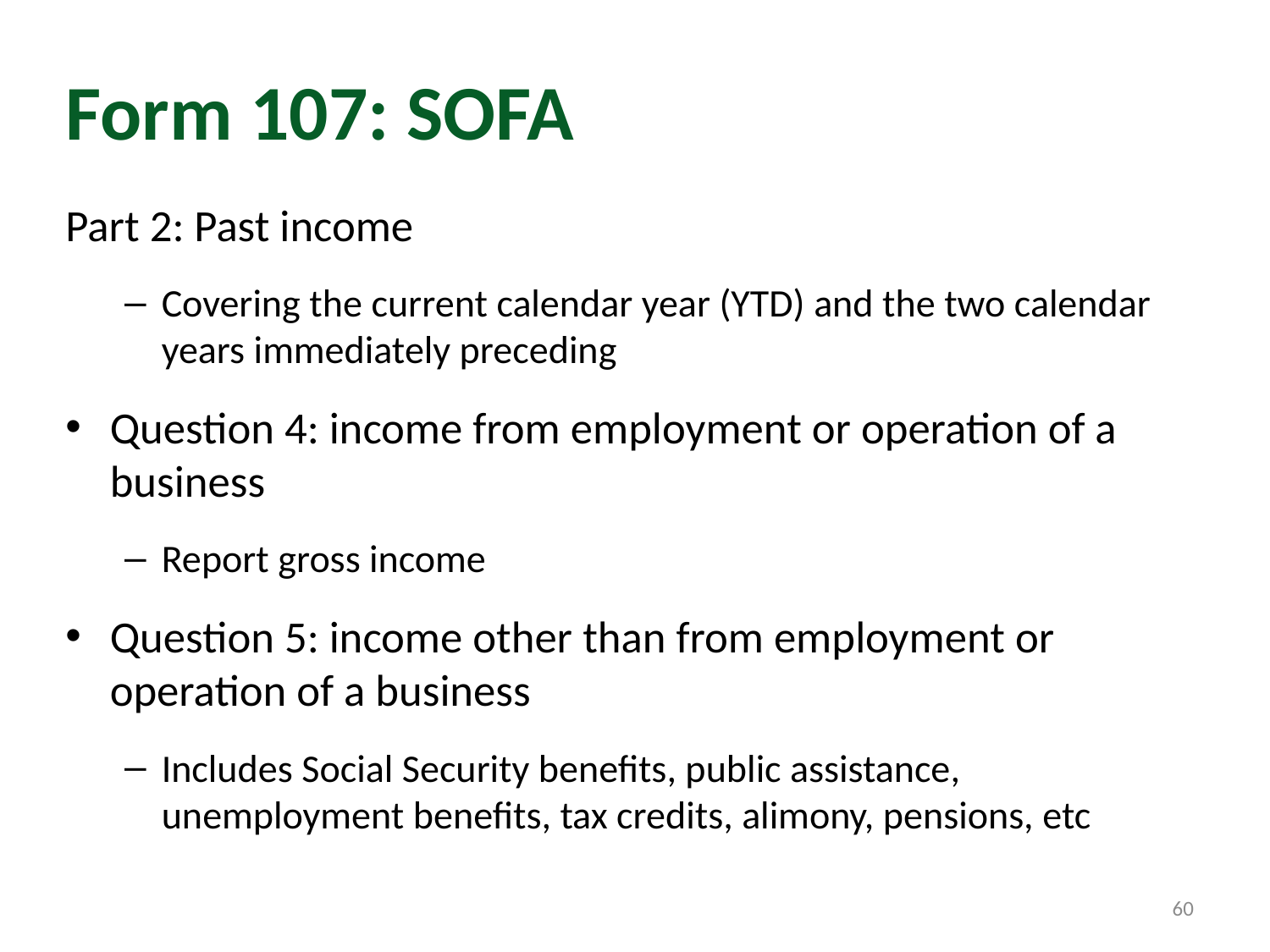

# Form 107: SOFA
Part 2: Past income
Covering the current calendar year (YTD) and the two calendar years immediately preceding
Question 4: income from employment or operation of a business
Report gross income
Question 5: income other than from employment or operation of a business
Includes Social Security benefits, public assistance, unemployment benefits, tax credits, alimony, pensions, etc
60